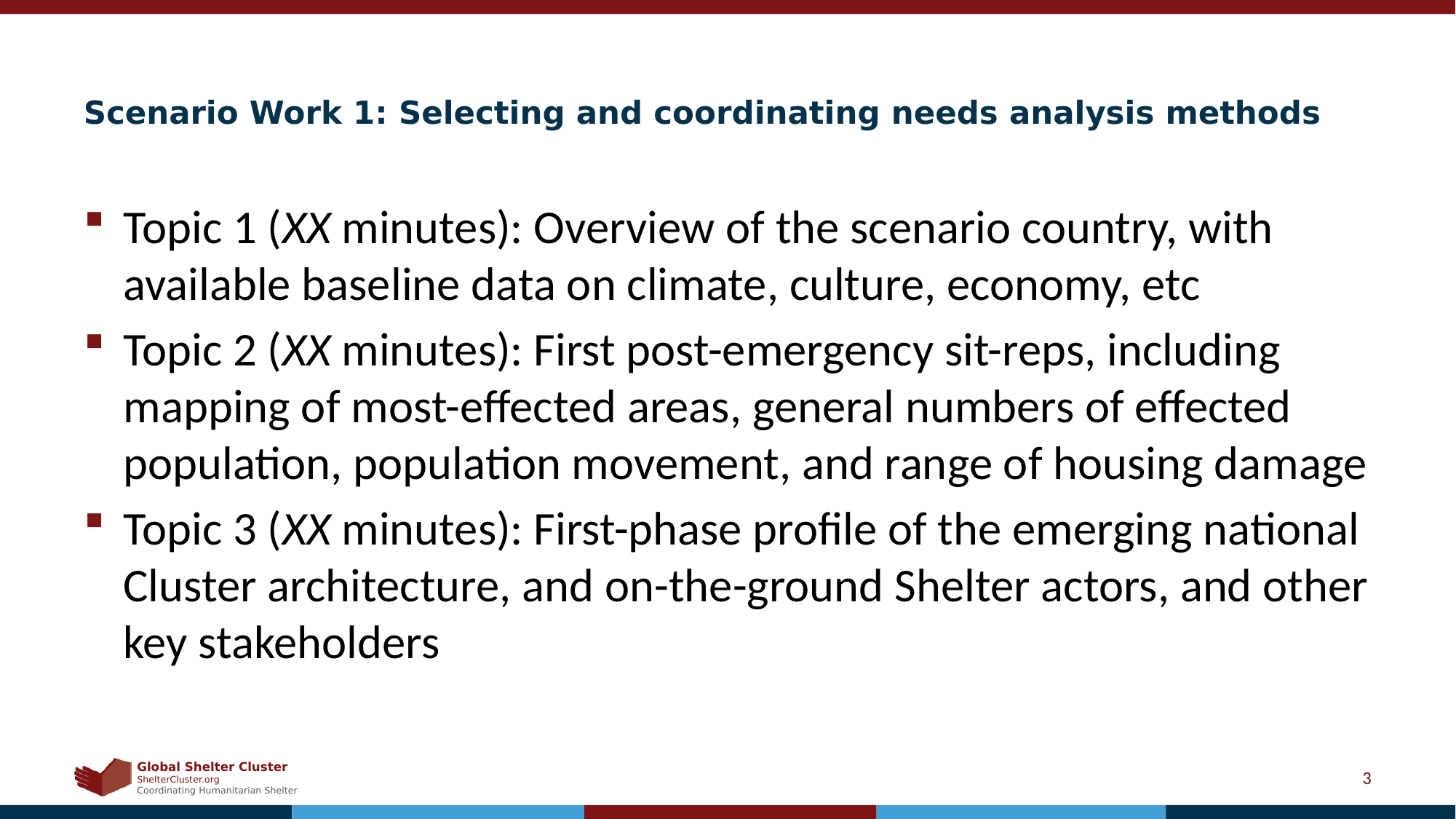

# Scenario Work 1: Selecting and coordinating needs analysis methods
Topic 1 (XX minutes): Overview of the scenario country, with available baseline data on climate, culture, economy, etc
Topic 2 (XX minutes): First post-emergency sit-reps, including mapping of most-effected areas, general numbers of effected population, population movement, and range of housing damage
Topic 3 (XX minutes): First-phase profile of the emerging national Cluster architecture, and on-the-ground Shelter actors, and other key stakeholders
3